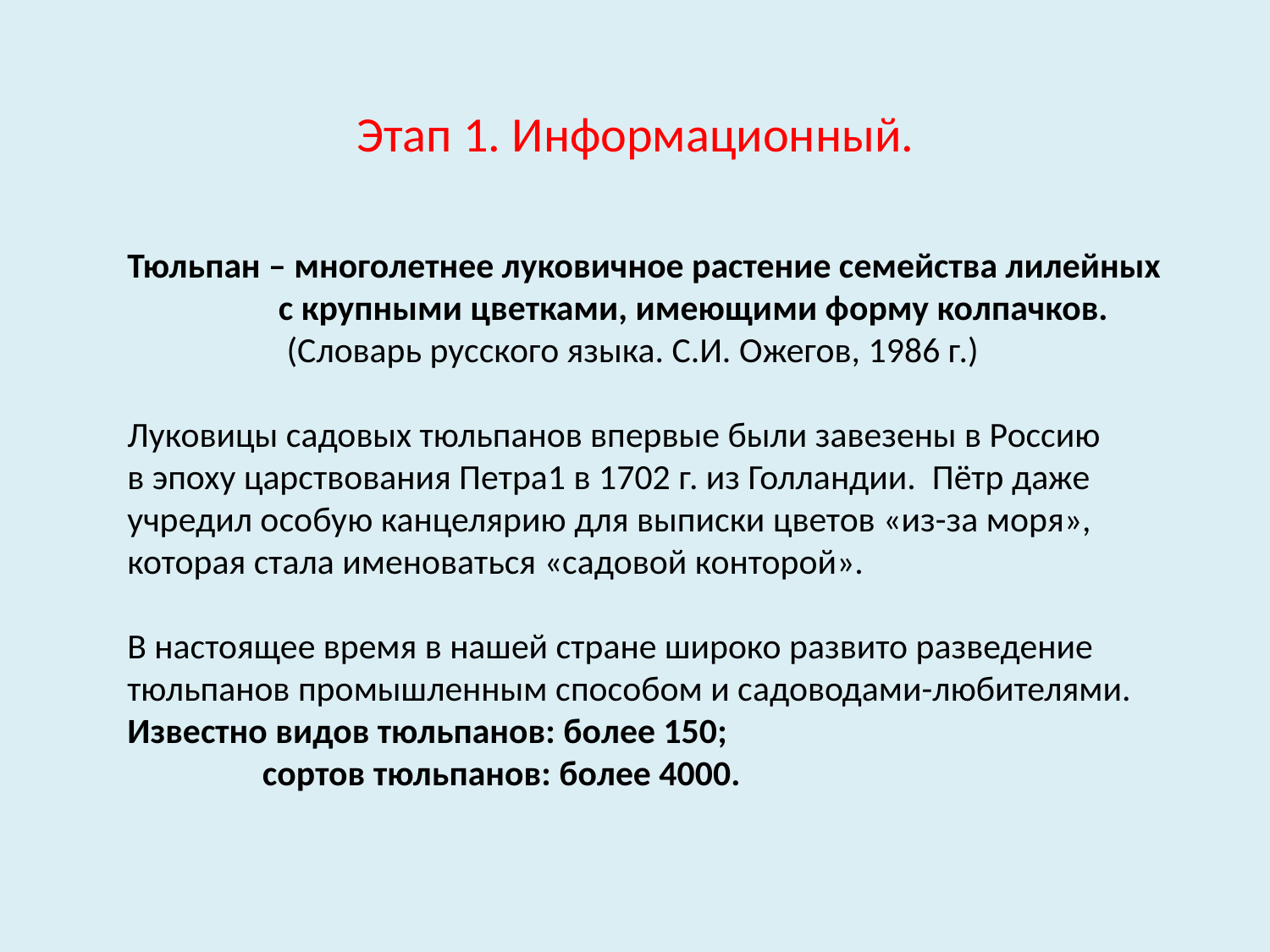

Этап 1. Информационный.
Тюльпан – многолетнее луковичное растение семейства лилейных
	   с крупными цветками, имеющими форму колпачков.
	    (Словарь русского языка. С.И. Ожегов, 1986 г.)

Луковицы садовых тюльпанов впервые были завезены в Россию
в эпоху царствования Петра1 в 1702 г. из Голландии.  Пётр даже
учредил особую канцелярию для выписки цветов «из-за моря»,
которая стала именоваться «садовой конторой».

В настоящее время в нашей стране широко развито разведение
тюльпанов промышленным способом и садоводами-любителями.
Известно видов тюльпанов: более 150;
	 сортов тюльпанов: более 4000.